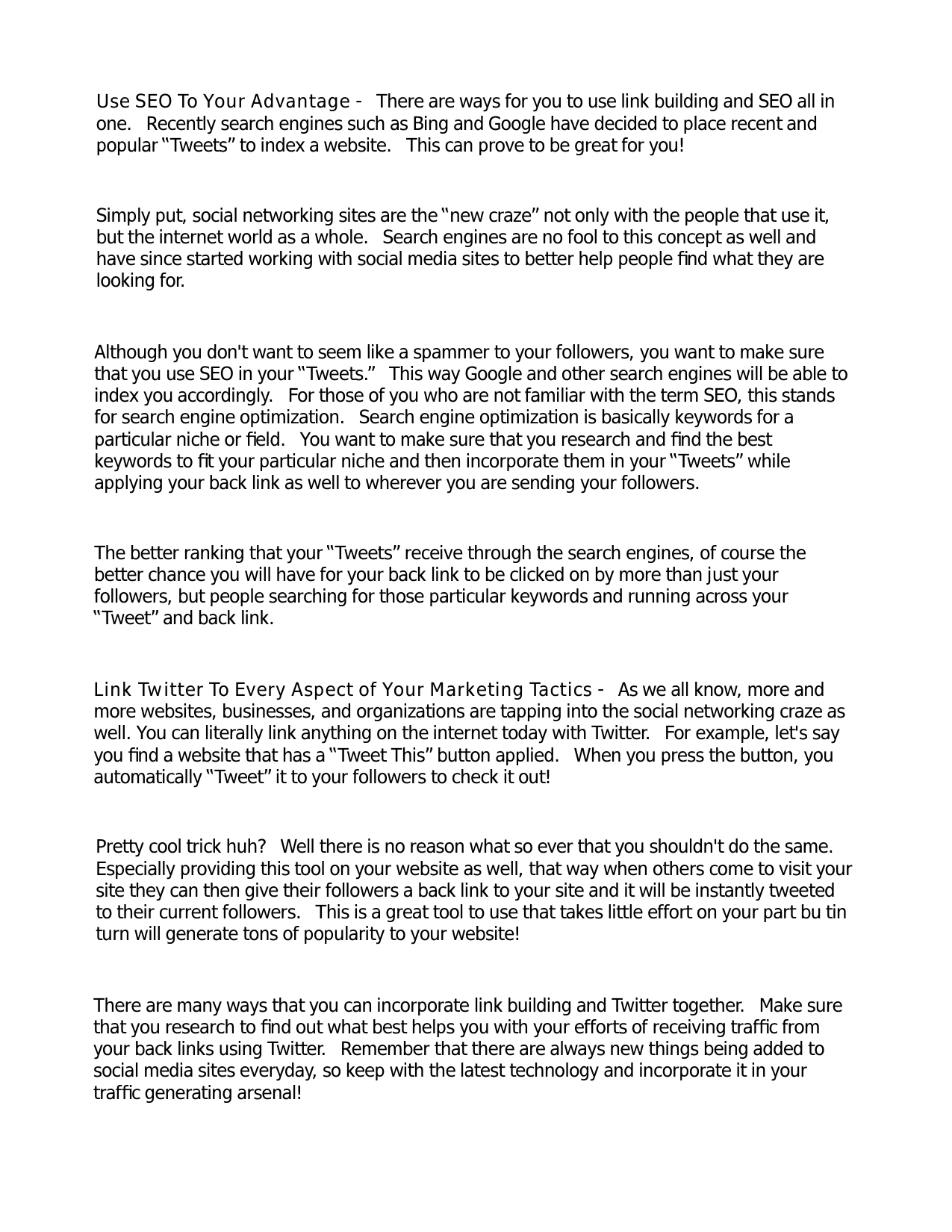

Use SEO To Your Advantage -   There are ways for you to use link building and SEO all in
one.   Recently search engines such as Bing and Google have decided to place recent and
popular “Tweets” to index a website.   This can prove to be great for you!
Simply put, social networking sites are the “new craze” not only with the people that use it,
but the internet world as a whole.   Search engines are no fool to this concept as well and
have since started working with social media sites to better help people find what they are
looking for.
Although you don't want to seem like a spammer to your followers, you want to make sure
that you use SEO in your “Tweets.”   This way Google and other search engines will be able to
index you accordingly.   For those of you who are not familiar with the term SEO, this stands
for search engine optimization.   Search engine optimization is basically keywords for a
particular niche or field.   You want to make sure that you research and find the best
keywords to fit your particular niche and then incorporate them in your “Tweets” while
applying your back link as well to wherever you are sending your followers.
The better ranking that your “Tweets” receive through the search engines, of course the
better chance you will have for your back link to be clicked on by more than just your
followers, but people searching for those particular keywords and running across your
“Tweet” and back link.
Link Twitter To Every Aspect of Your Marketing Tactics -   As we all know, more and
more websites, businesses, and organizations are tapping into the social networking craze as
well. You can literally link anything on the internet today with Twitter.   For example, let's say
you find a website that has a “Tweet This” button applied.   When you press the button, you
automatically “Tweet” it to your followers to check it out!
Pretty cool trick huh?   Well there is no reason what so ever that you shouldn't do the same.
Especially providing this tool on your website as well, that way when others come to visit your
site they can then give their followers a back link to your site and it will be instantly tweeted
to their current followers.   This is a great tool to use that takes little effort on your part bu tin
turn will generate tons of popularity to your website!
There are many ways that you can incorporate link building and Twitter together.   Make sure
that you research to find out what best helps you with your efforts of receiving traffic from
your back links using Twitter.   Remember that there are always new things being added to
social media sites everyday, so keep with the latest technology and incorporate it in your
traffic generating arsenal!